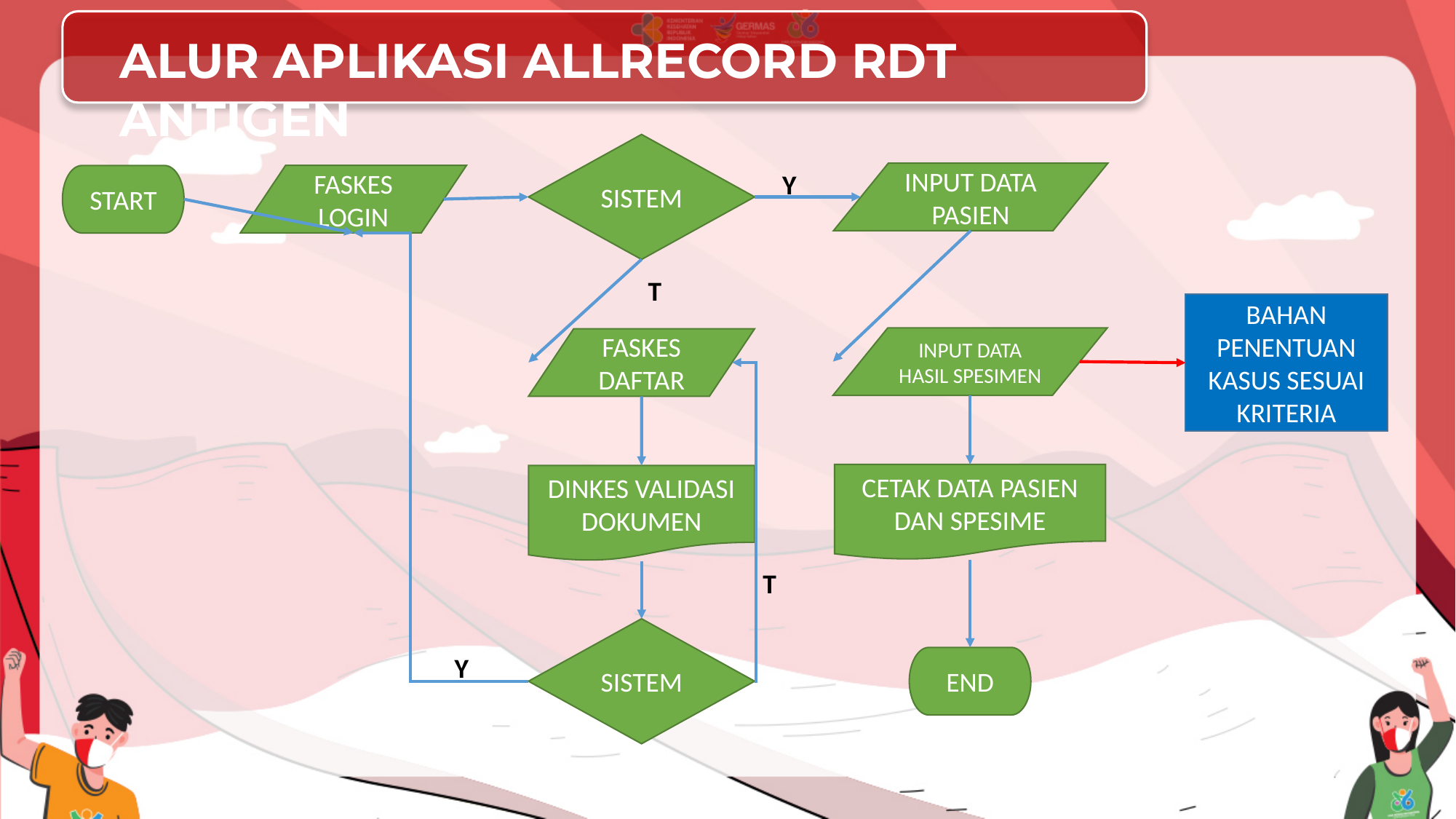

ALUR APLIKASI ALLRECORD RDT ANTIGEN
SISTEM
Y
INPUT DATA PASIEN
FASKES LOGIN
START
T
BAHAN PENENTUAN KASUS SESUAI KRITERIA
INPUT DATA HASIL SPESIMEN
FASKES DAFTAR
CETAK DATA PASIEN DAN SPESIME
DINKES VALIDASI DOKUMEN
T
SISTEM
Y
END